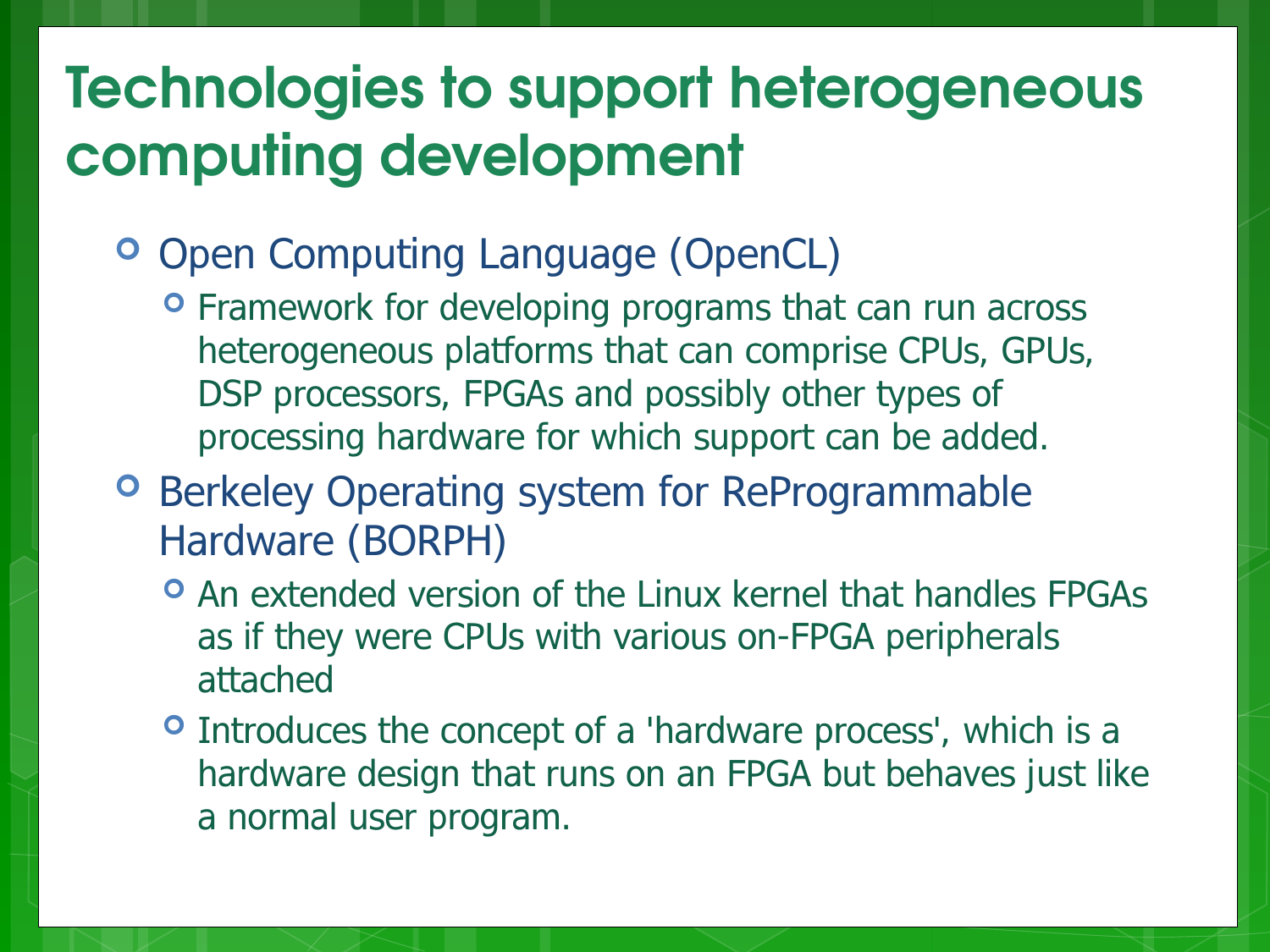

# Technologies to support heterogeneous computing development
Open Computing Language (OpenCL)
Framework for developing programs that can run across heterogeneous platforms that can comprise CPUs, GPUs, DSP processors, FPGAs and possibly other types of processing hardware for which support can be added.
Berkeley Operating system for ReProgrammable Hardware (BORPH)
An extended version of the Linux kernel that handles FPGAs as if they were CPUs with various on-FPGA peripherals attached
Introduces the concept of a 'hardware process', which is a hardware design that runs on an FPGA but behaves just like a normal user program.